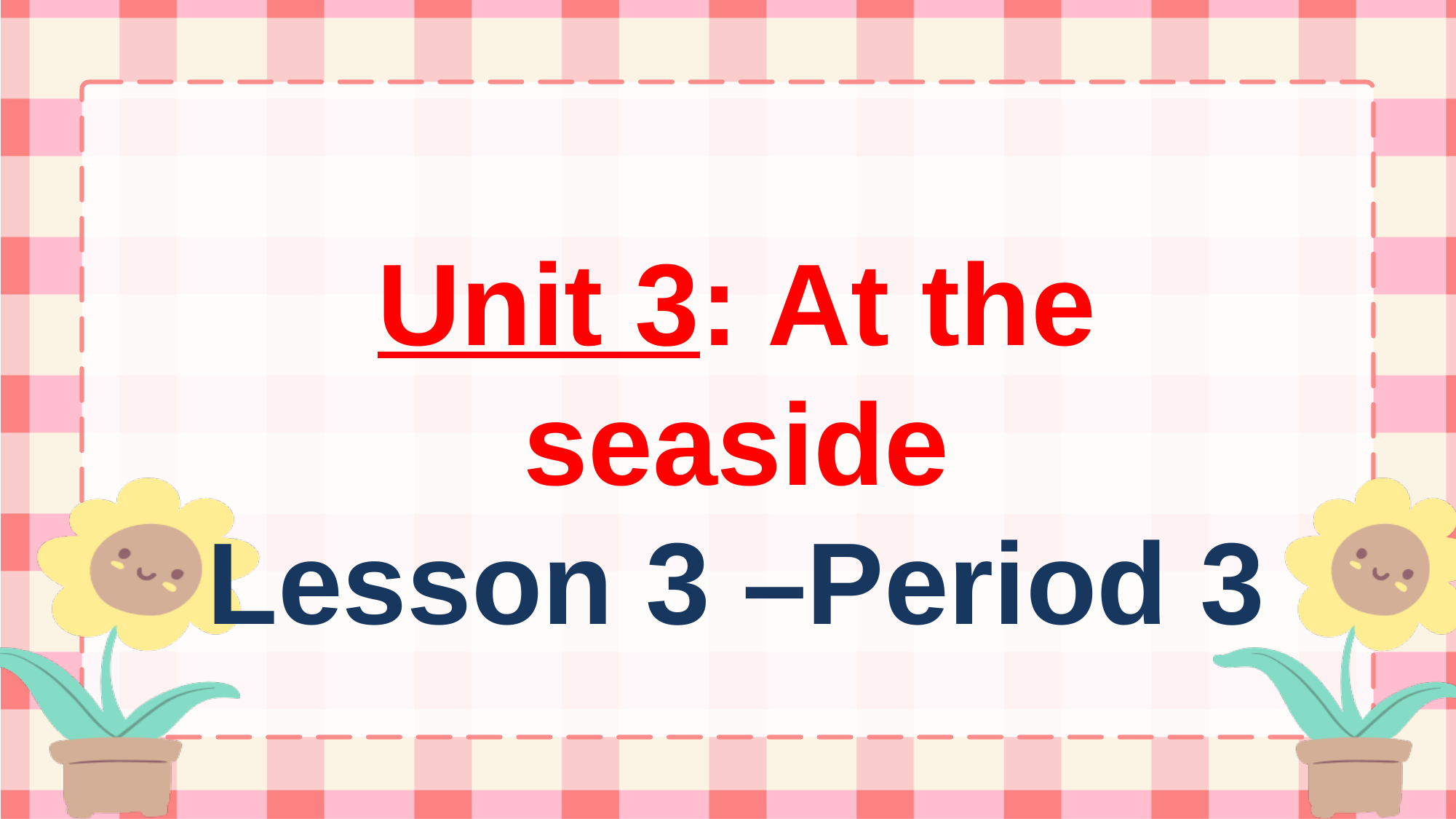

Unit 3: At the seaside
Lesson 3 –Period 3